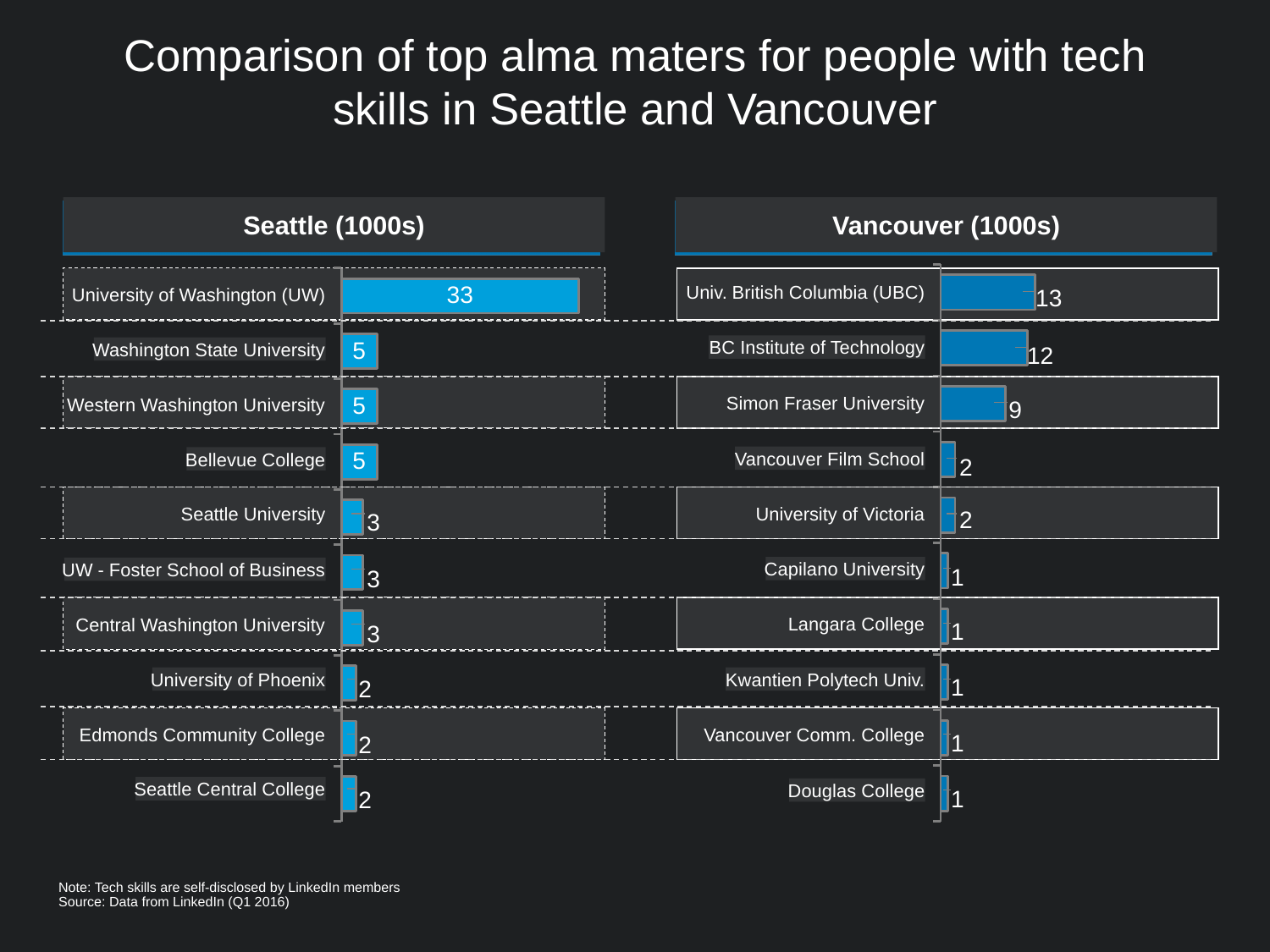

# Comparison of top alma maters for people with tech skills in Seattle and Vancouver
Seattle (1000s)
Vancouver (1000s)

### Chart

| Category |  |
|---|---|
|  | 33.00000000000375 |
|  | 5.000000000000568 |
|  | 5.000000000000568 |
|  | 5.000000000000568 |
|  | 3.000000000000341 |
|  | 3.000000000000341 |
|  | 3.000000000000341 |
|  | 2.000000000000227 |
|  | 2.000000000000227 |
|  | 2.000000000000227 |

### Chart

| Category |  |
|---|---|
|  | 13.00000000000148 |
|  | 12.00000000000136 |
|  | 9.000000000001023 |
|  | 2.000000000000227 |
|  | 2.000000000000227 |
|  | 1.000000000000114 |
|  | 1.000000000000114 |
|  | 1.000000000000114 |
|  | 1.000000000000114 |
|  | 1.000000000000114 |

Univ. British Columbia (UBC)
University of Washington (UW)
BC Institute of Technology
Washington State University

Simon Fraser University
Western Washington University
Vancouver Film School
Bellevue College

Seattle University
University of Victoria
Capilano University
UW - Foster School of Business

Langara College
Central Washington University
University of Phoenix
Kwantien Polytech Univ.

Edmonds Community College
Vancouver Comm. College
Seattle Central College
Douglas College
Note: Tech skills are self-disclosed by LinkedIn members
Source: Data from LinkedIn (Q1 2016)